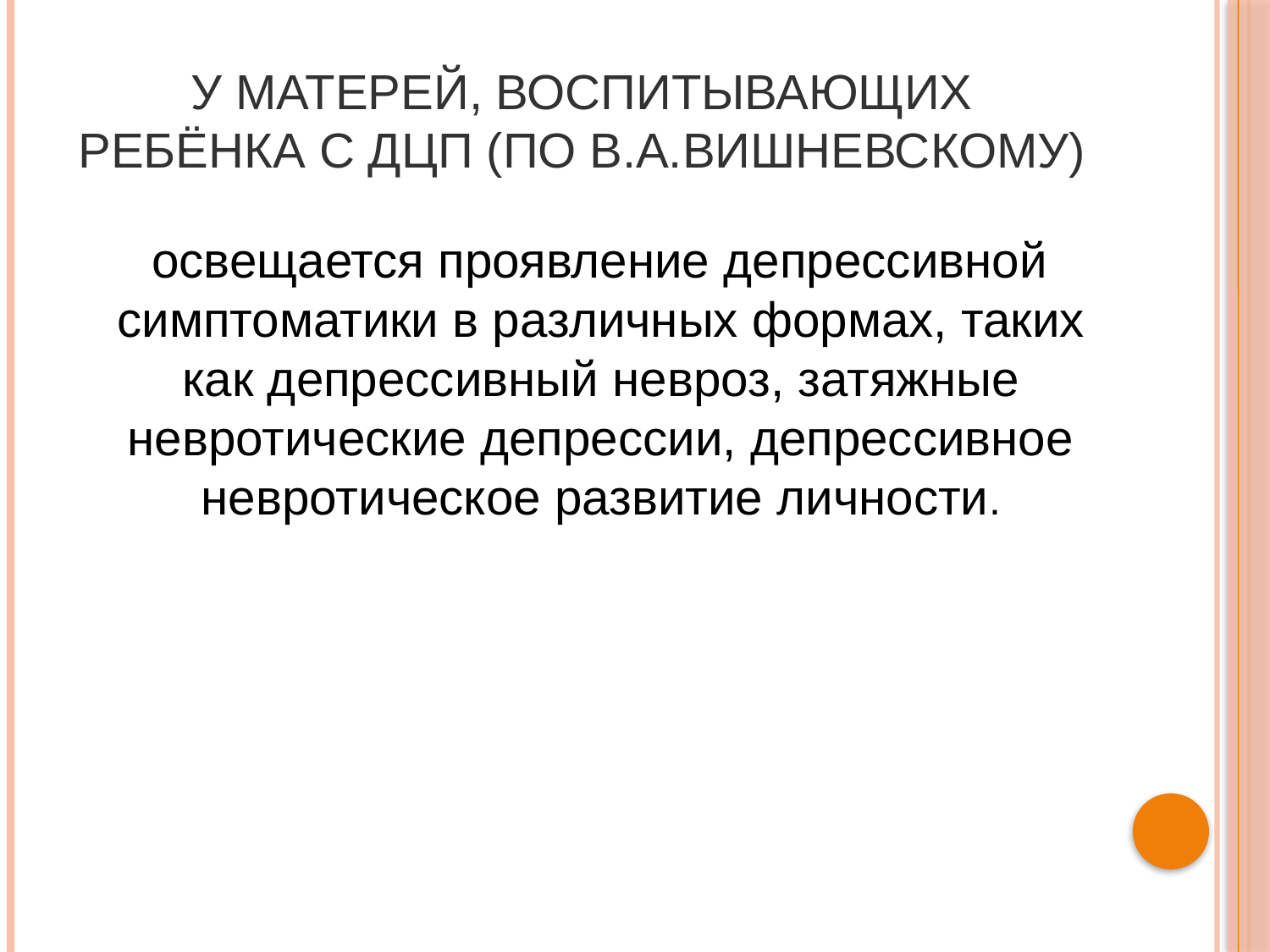

# У матерей, воспитывающих ребёнка с ДЦП (по В.А.Вишневскому)
   освещается проявление депрессивной симптоматики в различных формах, таких как депрессивный невроз, затяжные невротические депрессии, депрессивное невротическое развитие личности.